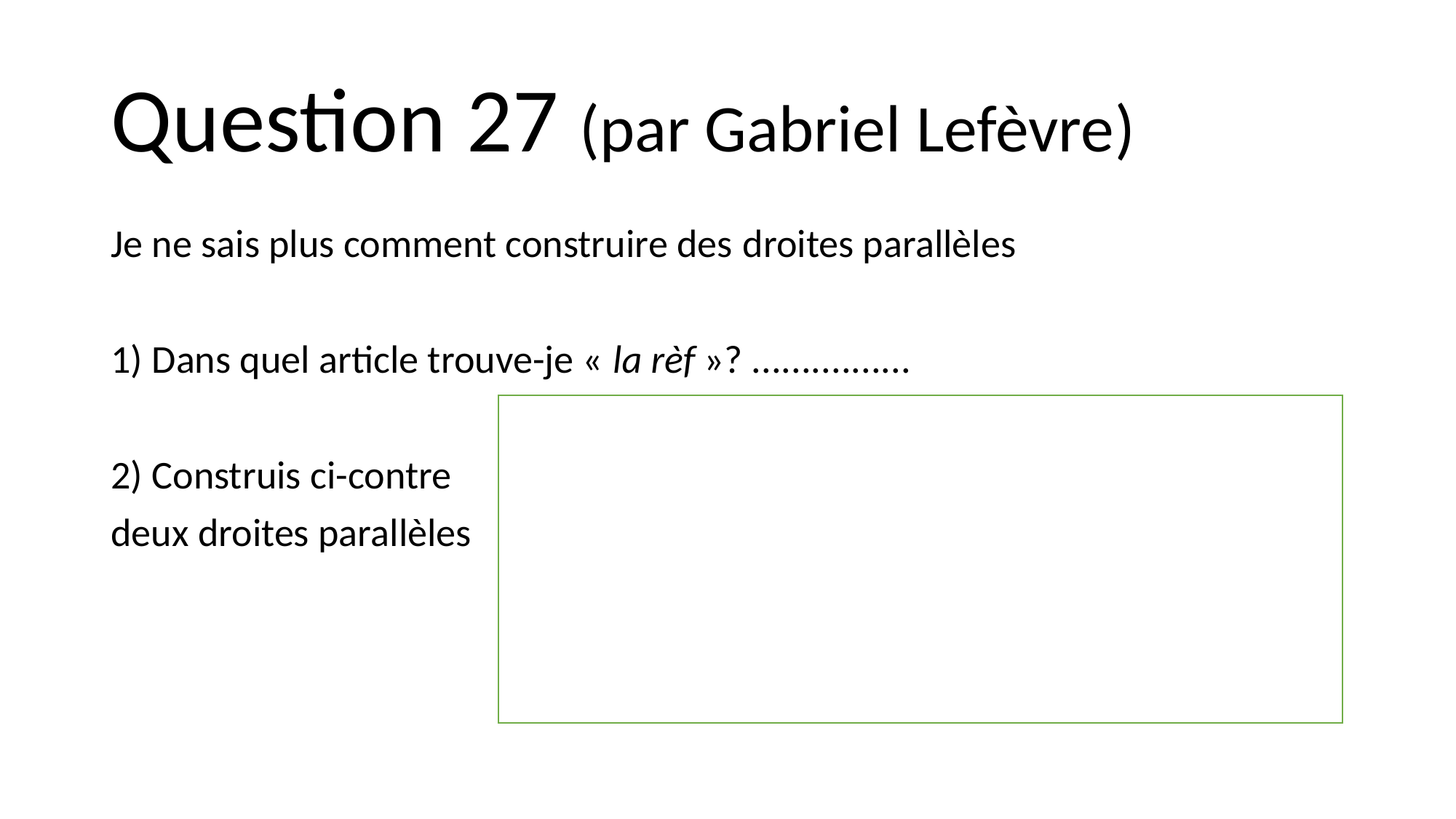

# Question 27 (par Gabriel Lefèvre)
Je ne sais plus comment construire des droites parallèles

1) Dans quel article trouve-je « la rèf »? ................

2) Construis ci-contre
deux droites parallèles